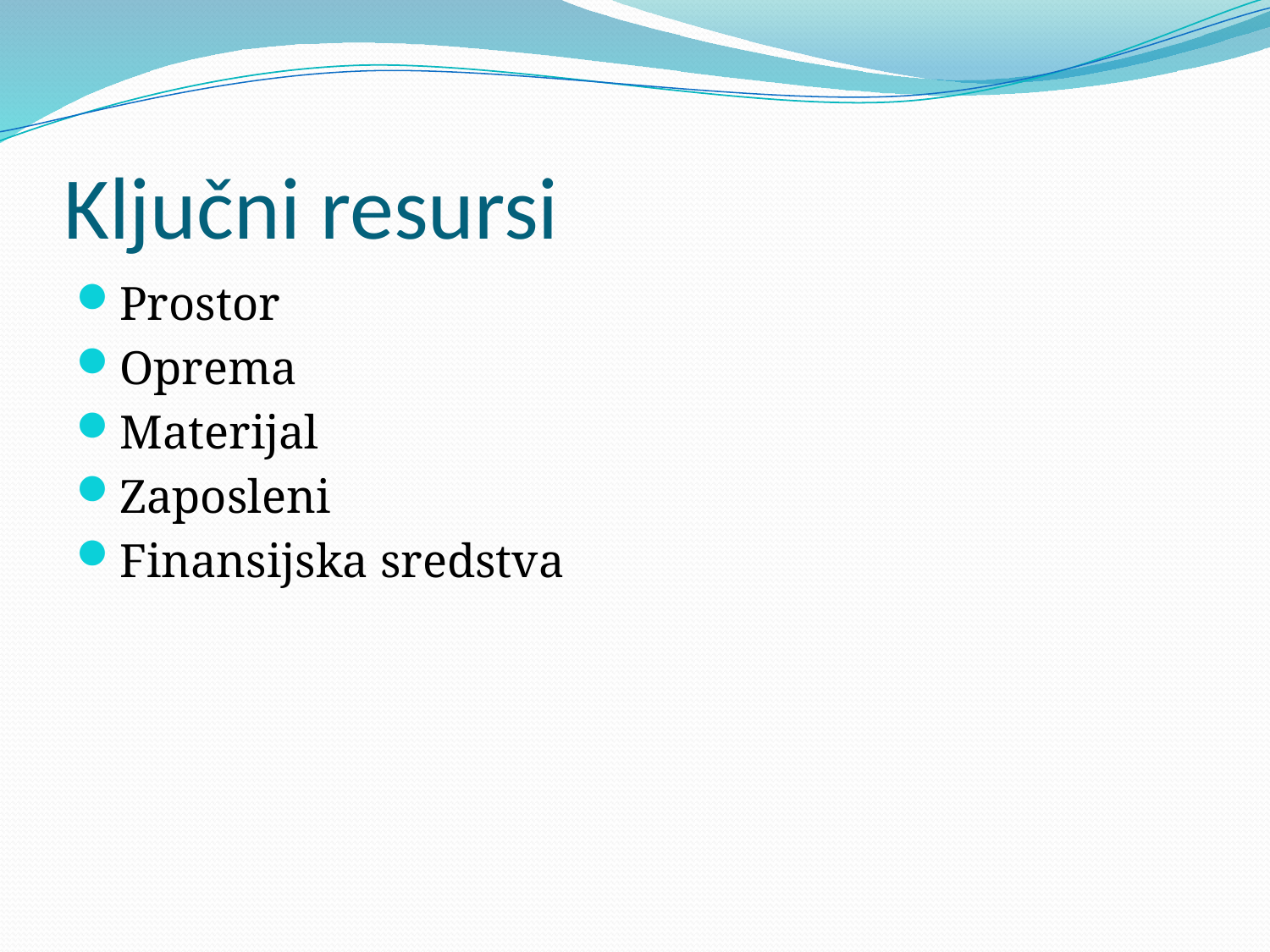

# Ključni resursi
Prostor
Oprema
Materijal
Zaposleni
Finansijska sredstva